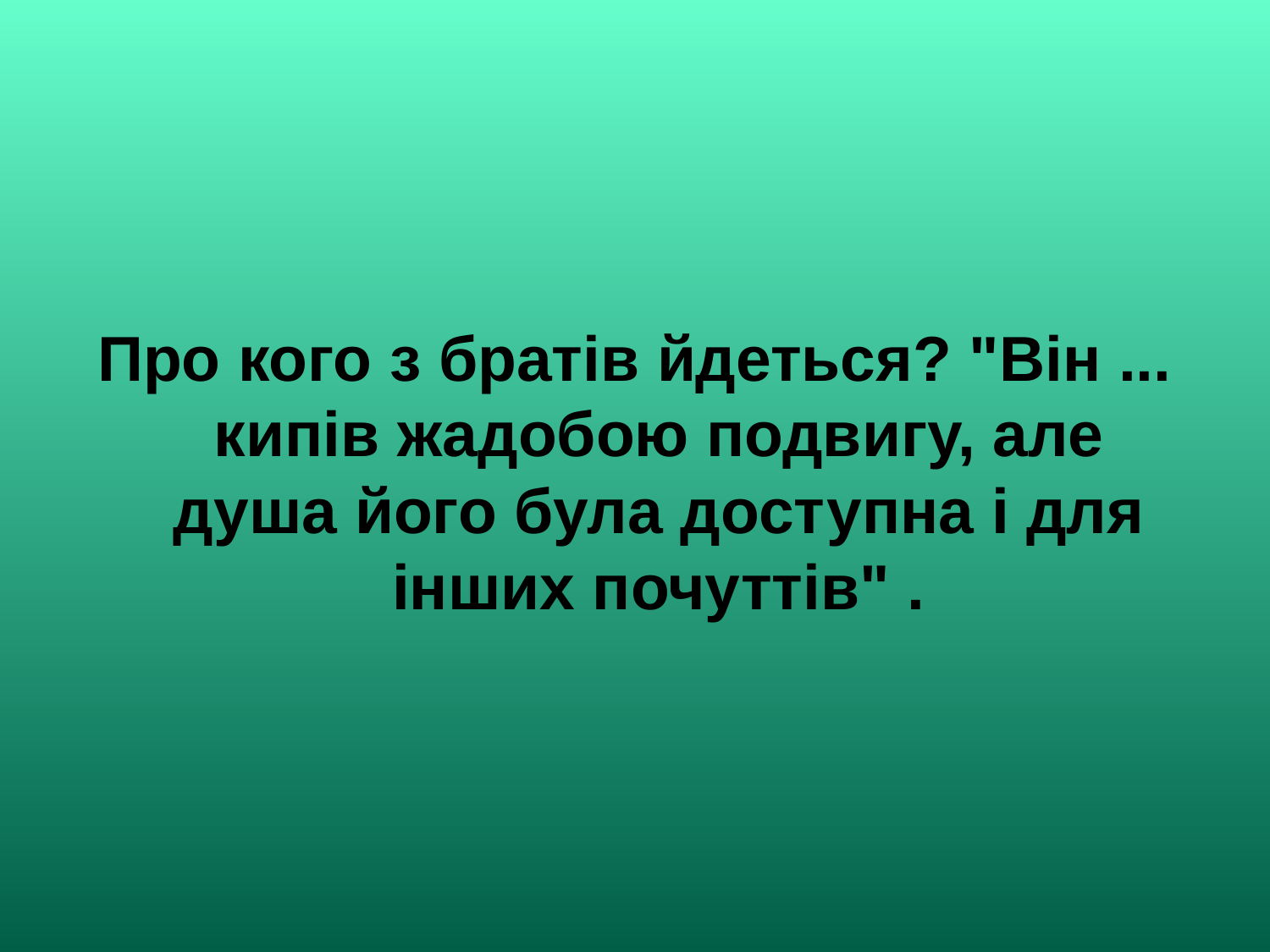

Про кого з братів йдеться? "Він ... кипів жадобою подвигу, але душа його була доступна і для інших почуттів" .